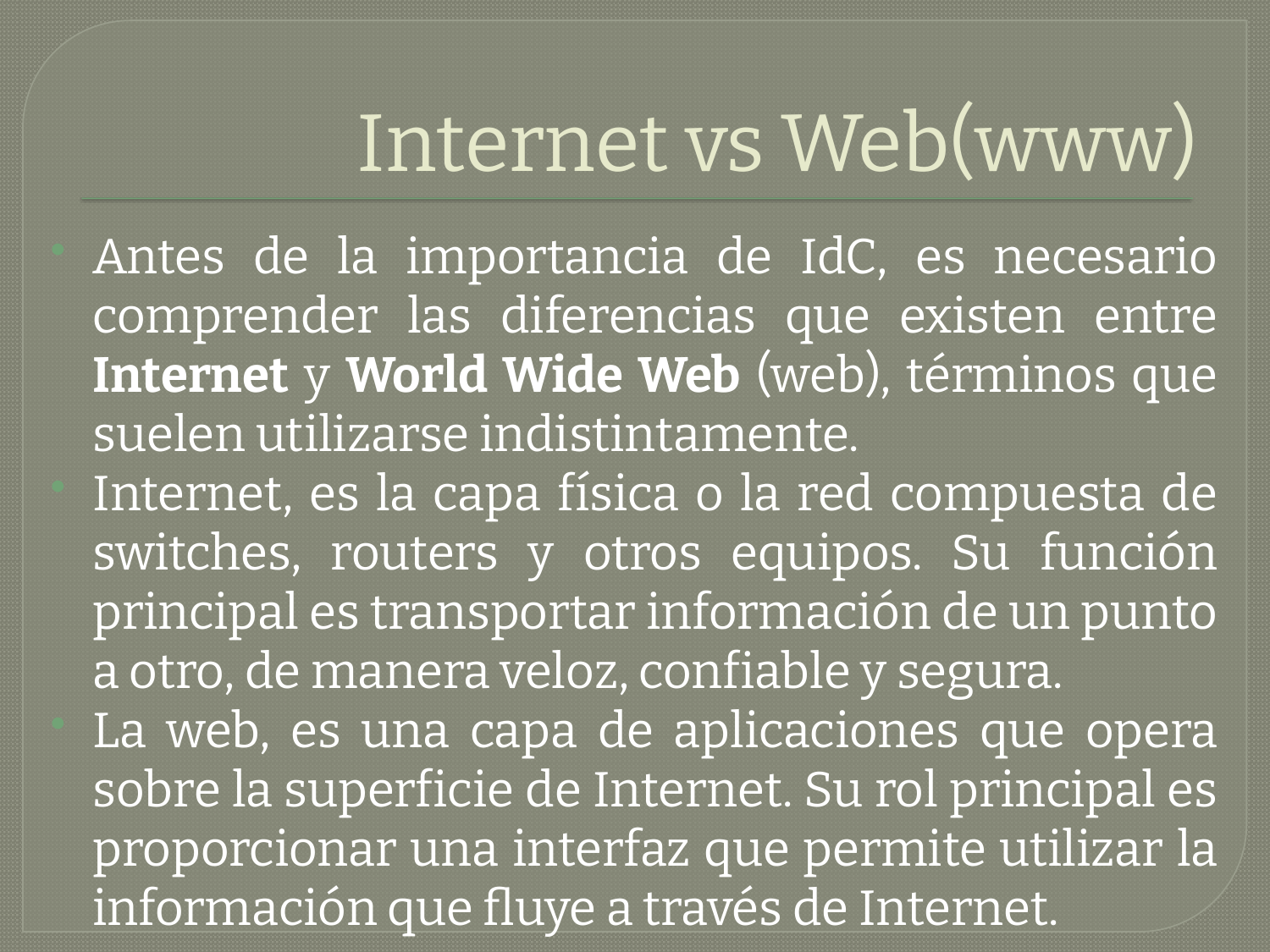

# Internet vs Web(www)
Antes de la importancia de IdC, es necesario comprender las diferencias que existen entre Internet y World Wide Web (web), términos que suelen utilizarse indistintamente.
Internet, es la capa física o la red compuesta de switches, routers y otros equipos. Su función principal es transportar información de un punto a otro, de manera veloz, confiable y segura.
La web, es una capa de aplicaciones que opera sobre la superficie de Internet. Su rol principal es proporcionar una interfaz que permite utilizar la información que fluye a través de Internet.